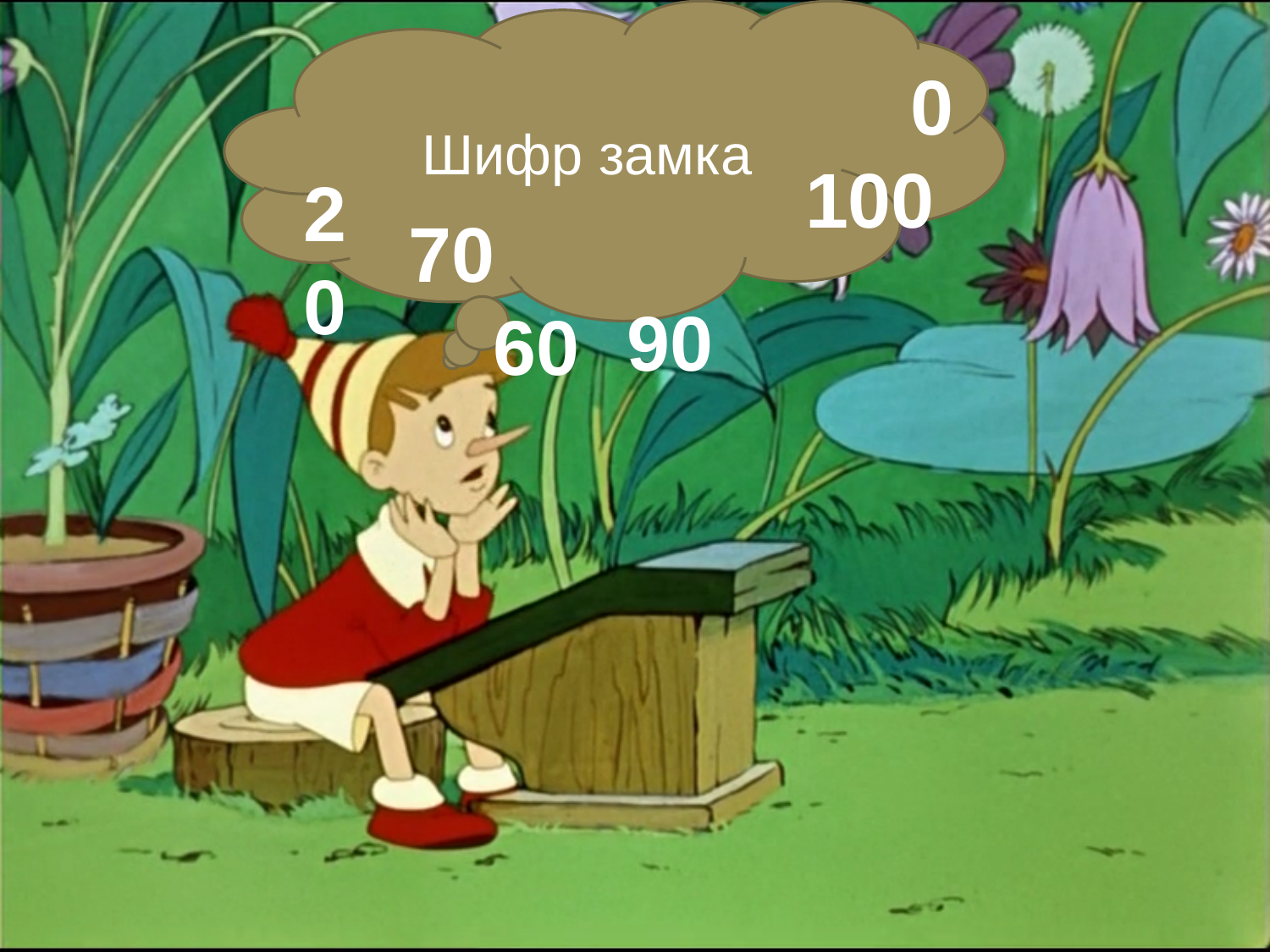

Шифр замка
    0
 20
    70
    100

    60

    90